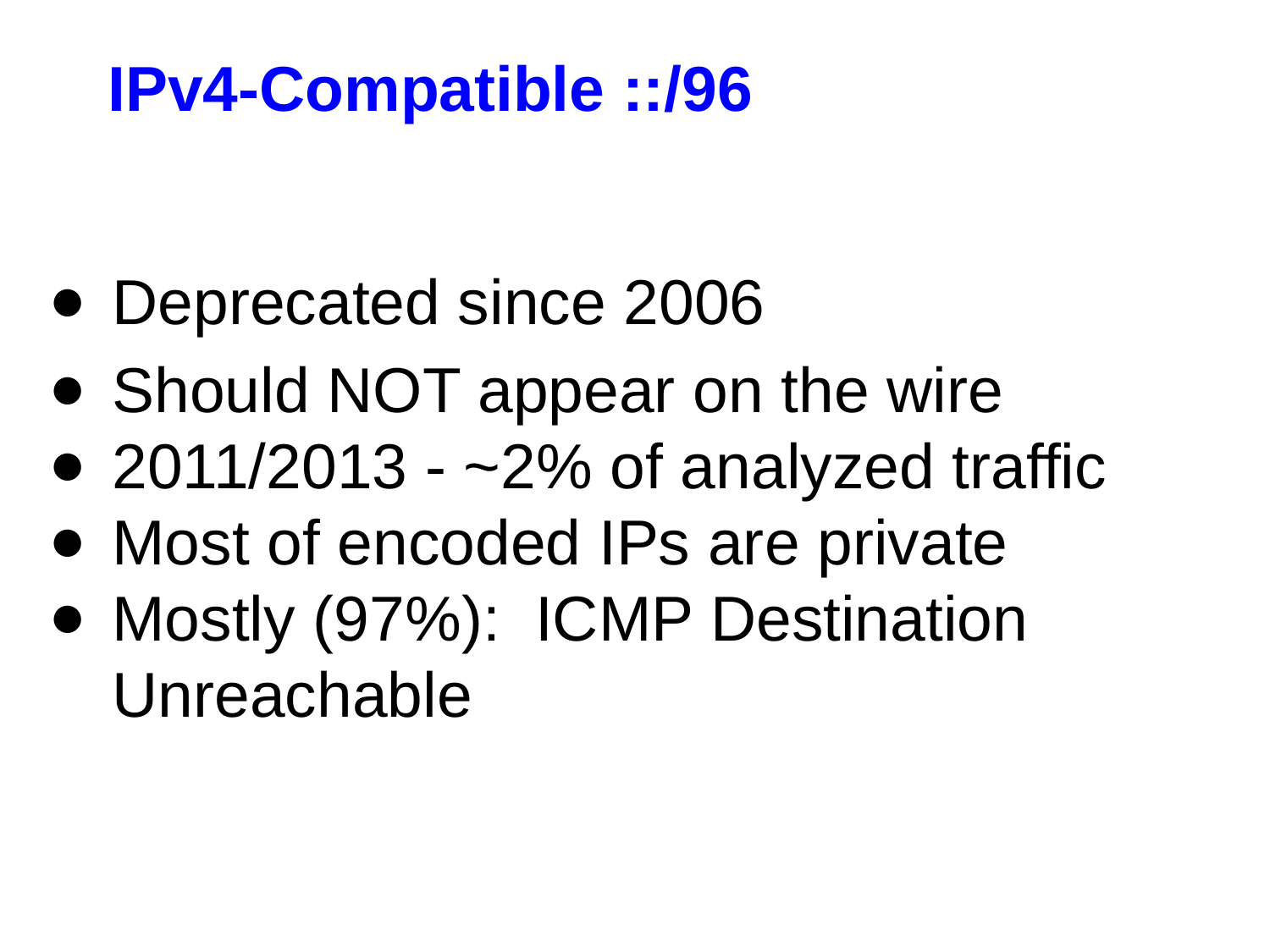

# IPv4-Compatible ::/96
Deprecated since 2006
Should NOT appear on the wire
2011/2013 - ~2% of analyzed traffic
Most of encoded IPs are private
Mostly (97%):  ICMP Destination Unreachable